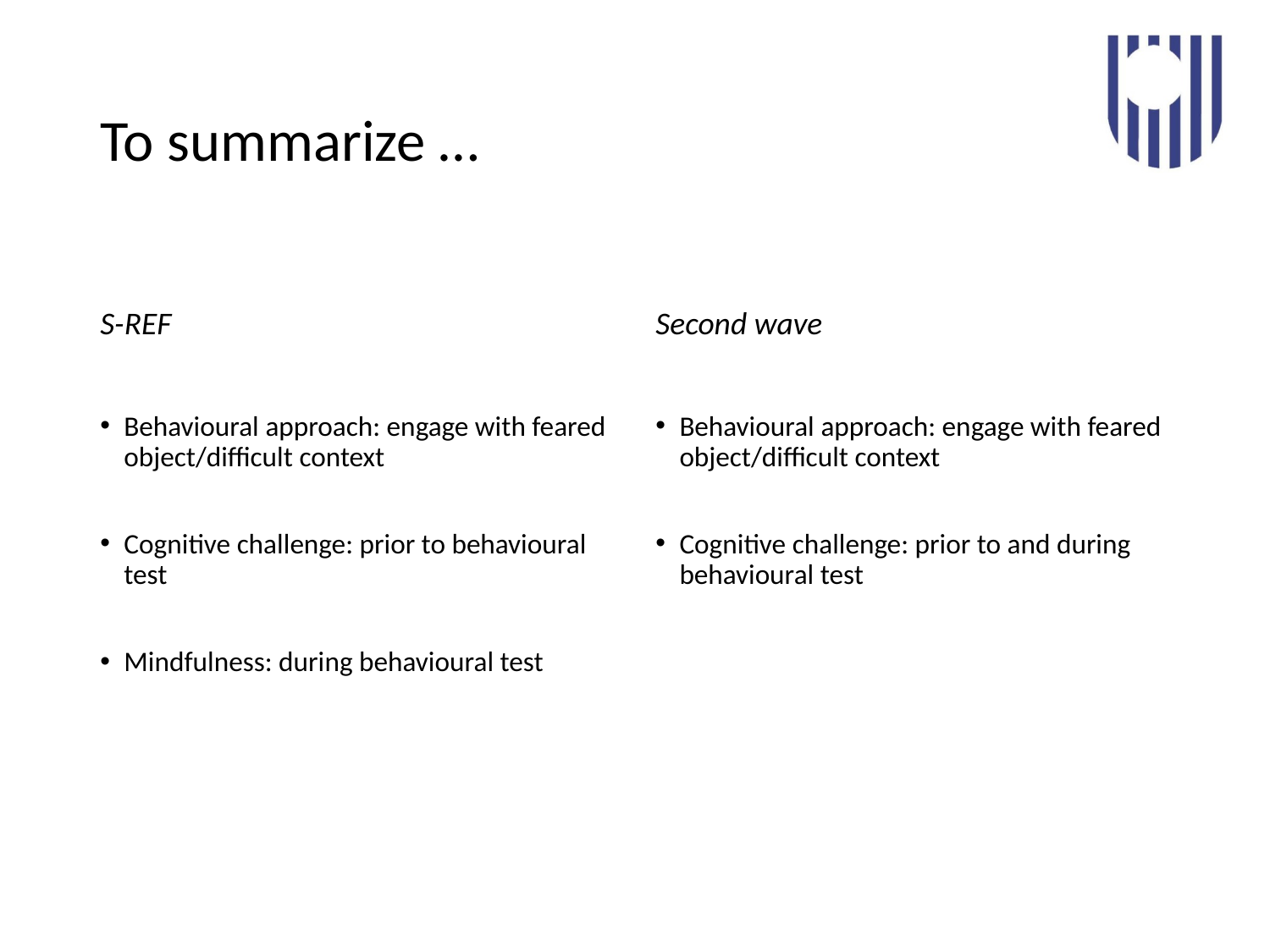

# To summarize …
S-REF
Second wave

Behavioural approach: engage with feared object/difficult context

Cognitive challenge: prior to behavioural test

Mindfulness: during behavioural test

Behavioural approach: engage with feared object/difficult context

Cognitive challenge: prior to and during behavioural test